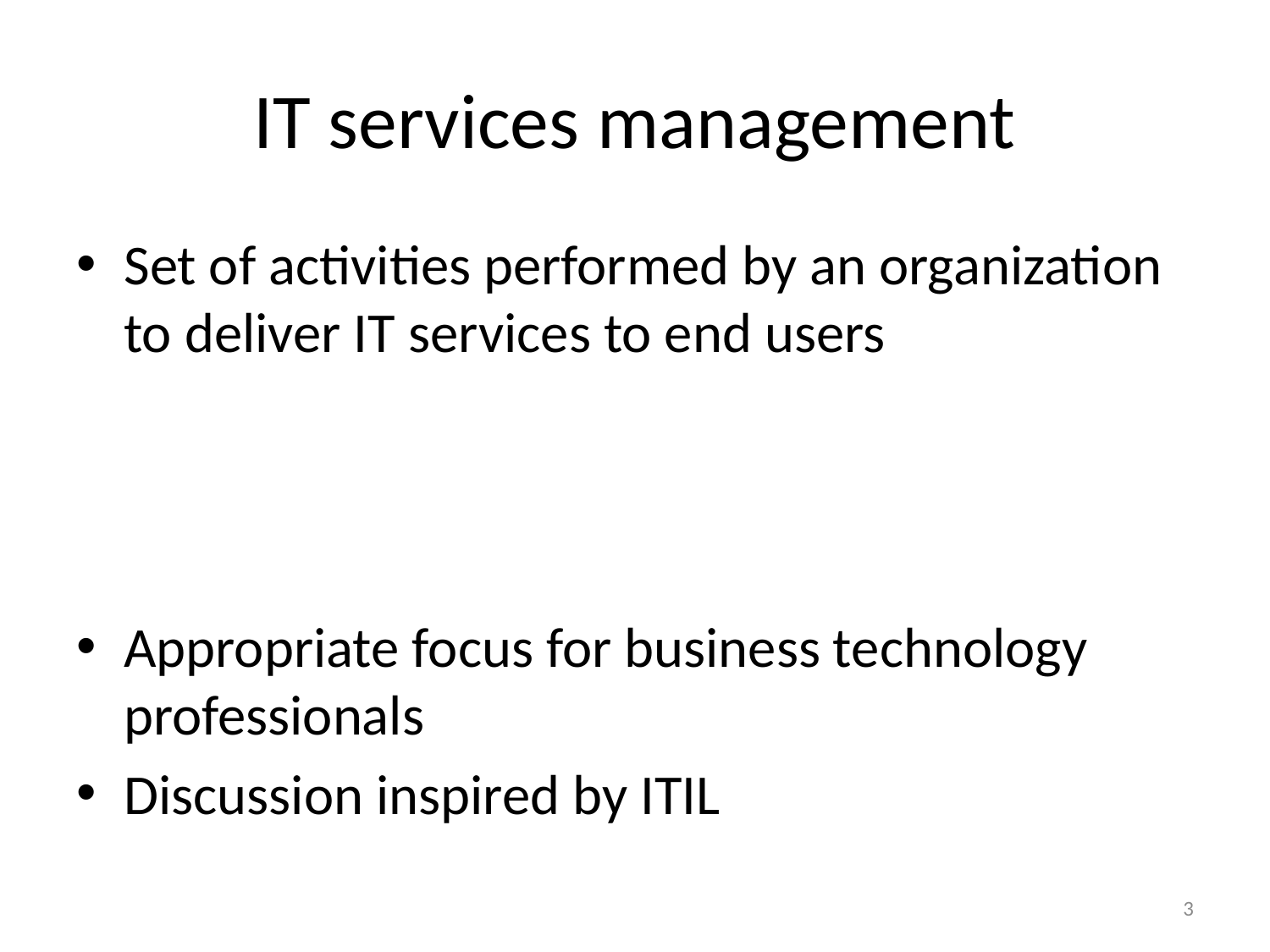

# IT services management
Set of activities performed by an organization to deliver IT services to end users

Appropriate focus for business technology professionals
Discussion inspired by ITIL

3